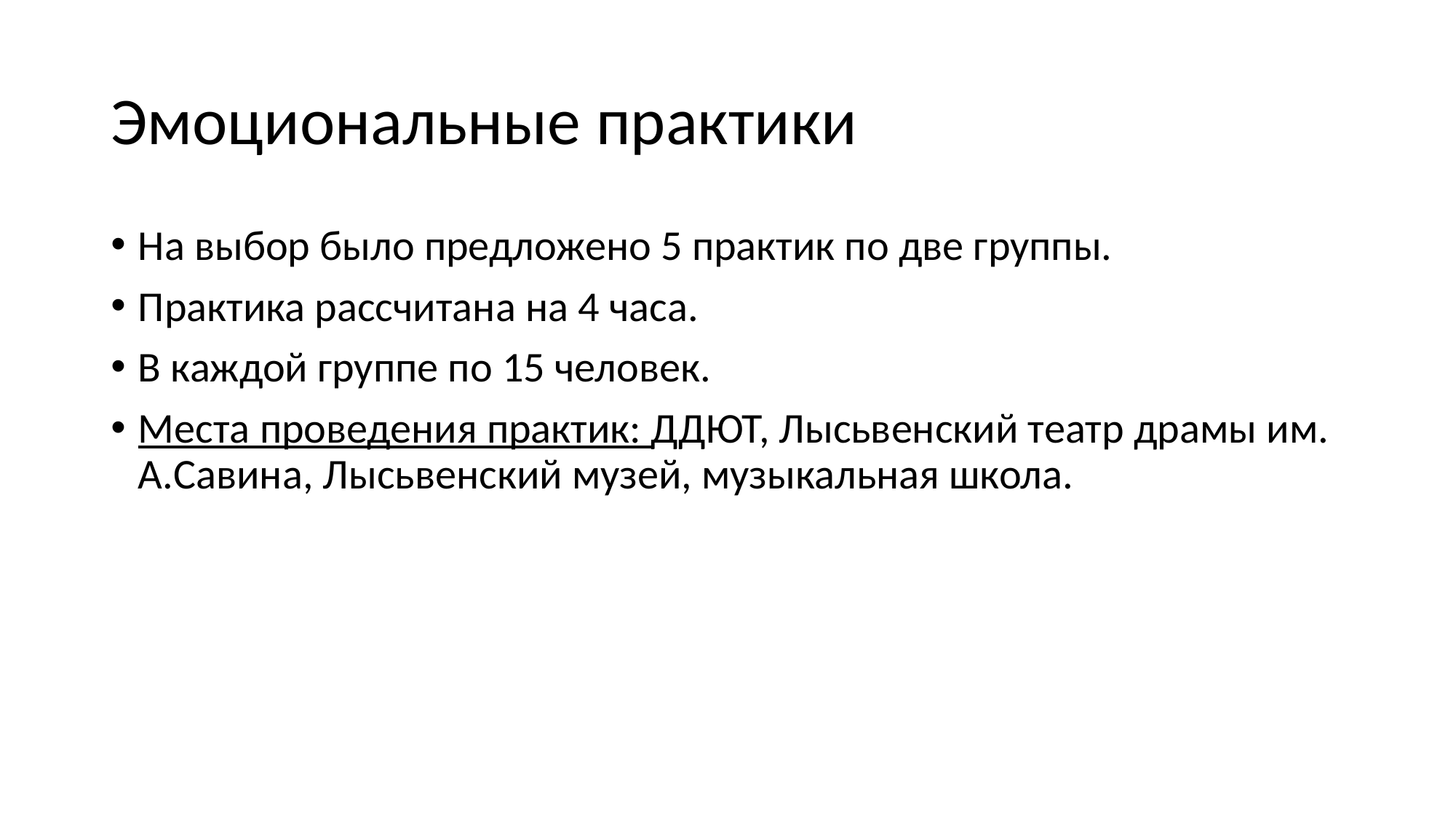

# Эмоциональные практики
На выбор было предложено 5 практик по две группы.
Практика рассчитана на 4 часа.
В каждой группе по 15 человек.
Места проведения практик: ДДЮТ, Лысьвенский театр драмы им. А.Савина, Лысьвенский музей, музыкальная школа.